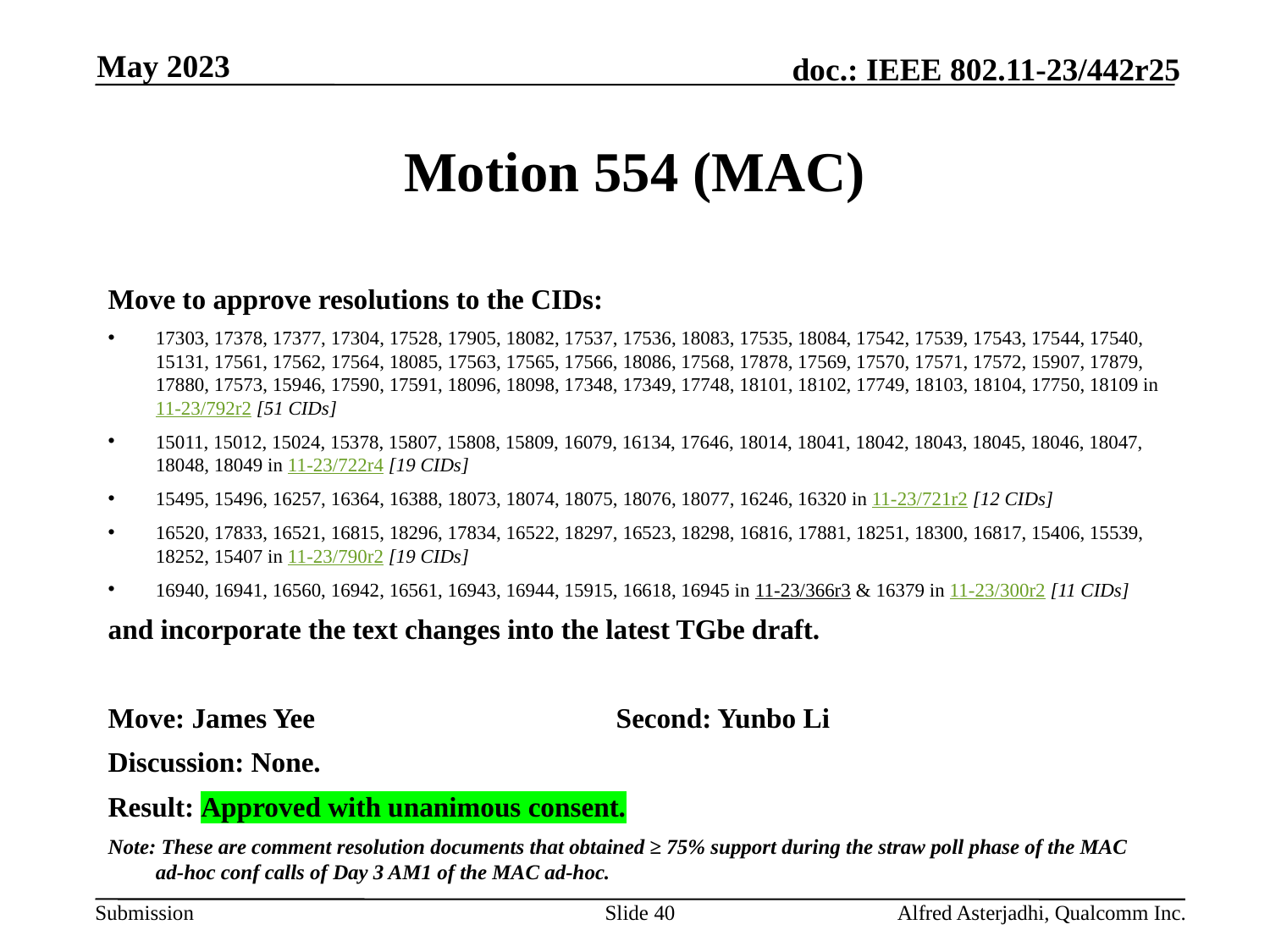

May 2023
# Motion 554 (MAC)
Move to approve resolutions to the CIDs:
17303, 17378, 17377, 17304, 17528, 17905, 18082, 17537, 17536, 18083, 17535, 18084, 17542, 17539, 17543, 17544, 17540, 15131, 17561, 17562, 17564, 18085, 17563, 17565, 17566, 18086, 17568, 17878, 17569, 17570, 17571, 17572, 15907, 17879, 17880, 17573, 15946, 17590, 17591, 18096, 18098, 17348, 17349, 17748, 18101, 18102, 17749, 18103, 18104, 17750, 18109 in 11-23/792r2 [51 CIDs]
15011, 15012, 15024, 15378, 15807, 15808, 15809, 16079, 16134, 17646, 18014, 18041, 18042, 18043, 18045, 18046, 18047, 18048, 18049 in 11-23/722r4 [19 CIDs]
15495, 15496, 16257, 16364, 16388, 18073, 18074, 18075, 18076, 18077, 16246, 16320 in 11-23/721r2 [12 CIDs]
16520, 17833, 16521, 16815, 18296, 17834, 16522, 18297, 16523, 18298, 16816, 17881, 18251, 18300, 16817, 15406, 15539, 18252, 15407 in 11-23/790r2 [19 CIDs]
16940, 16941, 16560, 16942, 16561, 16943, 16944, 15915, 16618, 16945 in 11-23/366r3 & 16379 in 11-23/300r2 [11 CIDs]
and incorporate the text changes into the latest TGbe draft.

Move: James Yee			Second: Yunbo Li
Discussion: None.
Result: Approved with unanimous consent.
Note: These are comment resolution documents that obtained ≥ 75% support during the straw poll phase of the MAC ad-hoc conf calls of Day 3 AM1 of the MAC ad-hoc.
Slide 40
Alfred Asterjadhi, Qualcomm Inc.